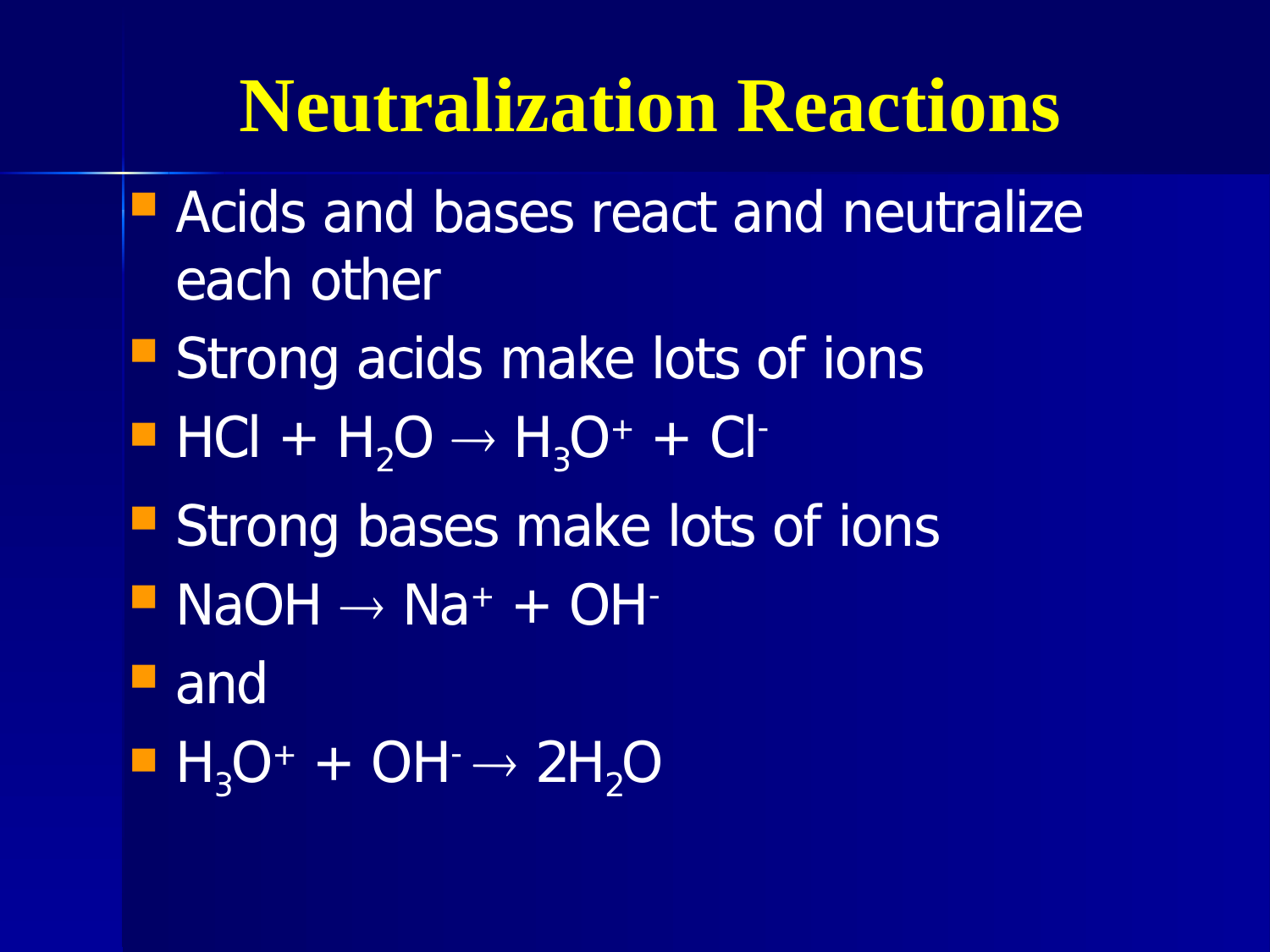

# Neutralization Reactions
Acids and bases react and neutralize each other
Strong acids make lots of ions
HCl + H2O → H3O+ + Cl-
Strong bases make lots of ions
NaOH → Na+ + OH-
and
H3O+ + OH- → 2H2O